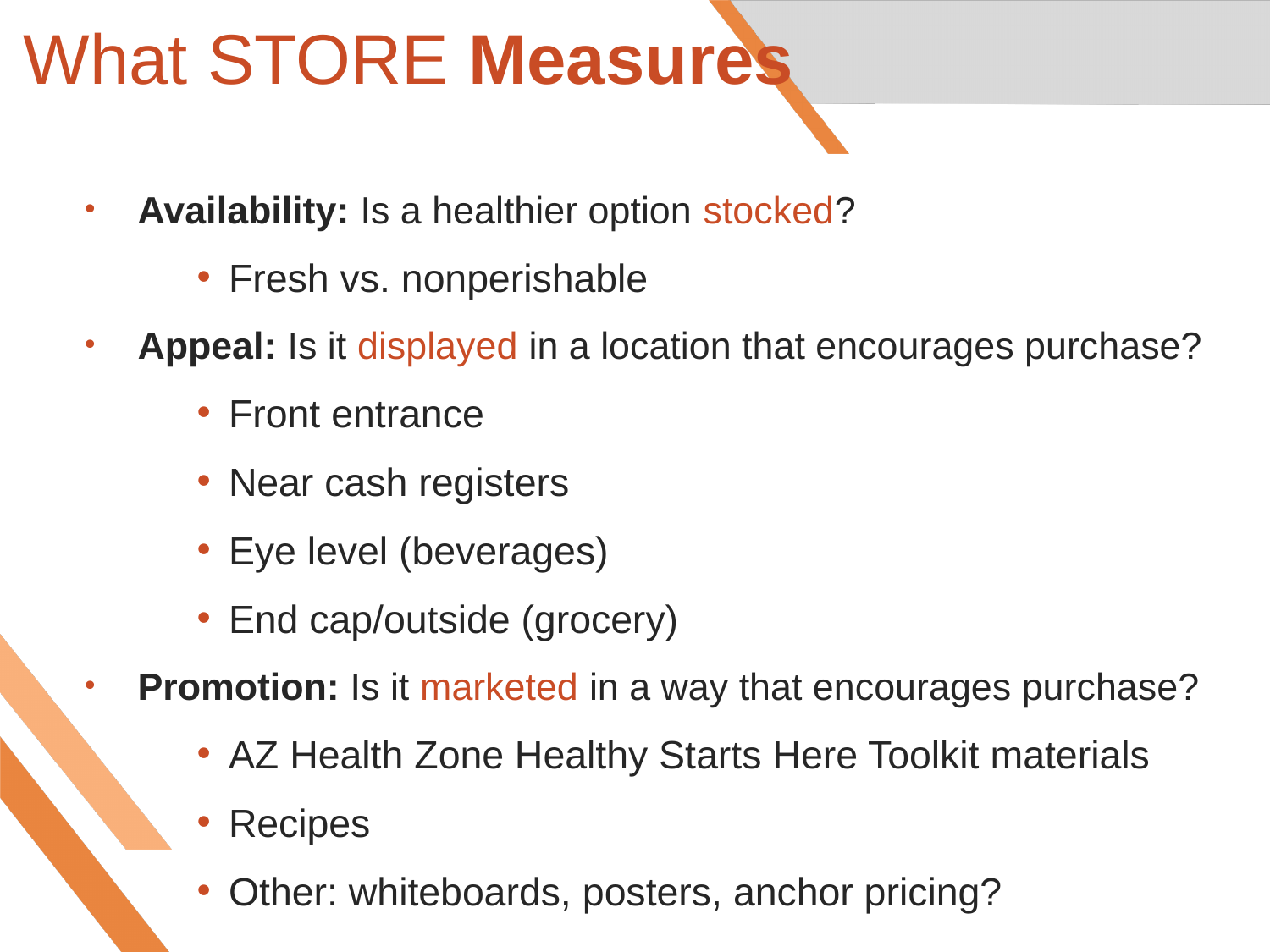

# What STORE Measures
Availability: Is a healthier option stocked?
Fresh vs. nonperishable
Appeal: Is it displayed in a location that encourages purchase?
Front entrance
Near cash registers
Eye level (beverages)
End cap/outside (grocery)
Promotion: Is it marketed in a way that encourages purchase?
AZ Health Zone Healthy Starts Here Toolkit materials
Recipes
Other: whiteboards, posters, anchor pricing?